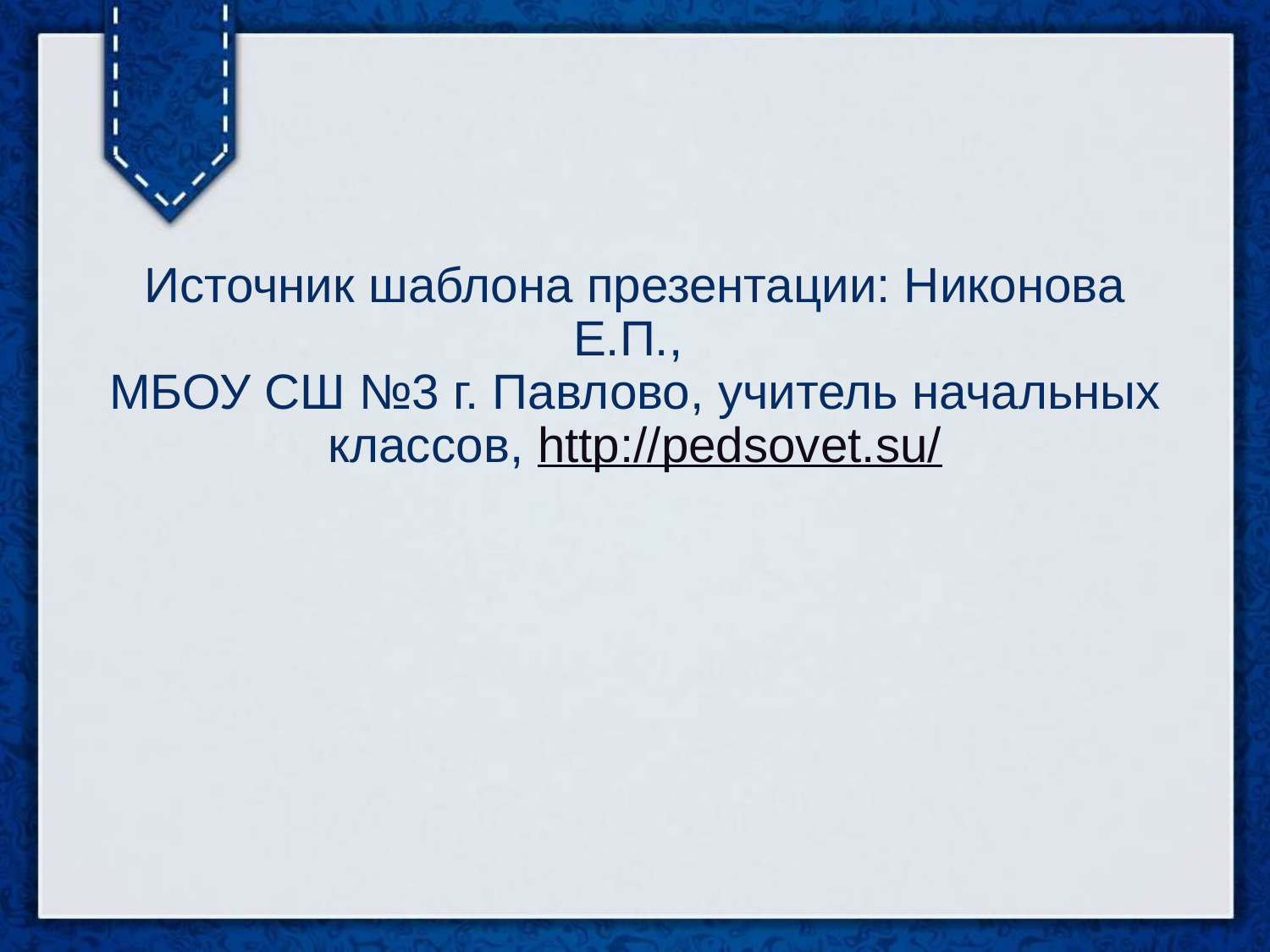

#
Источник шаблона презентации: Никонова Е.П.,
МБОУ СШ №3 г. Павлово, учитель начальных классов, http://pedsovet.su/